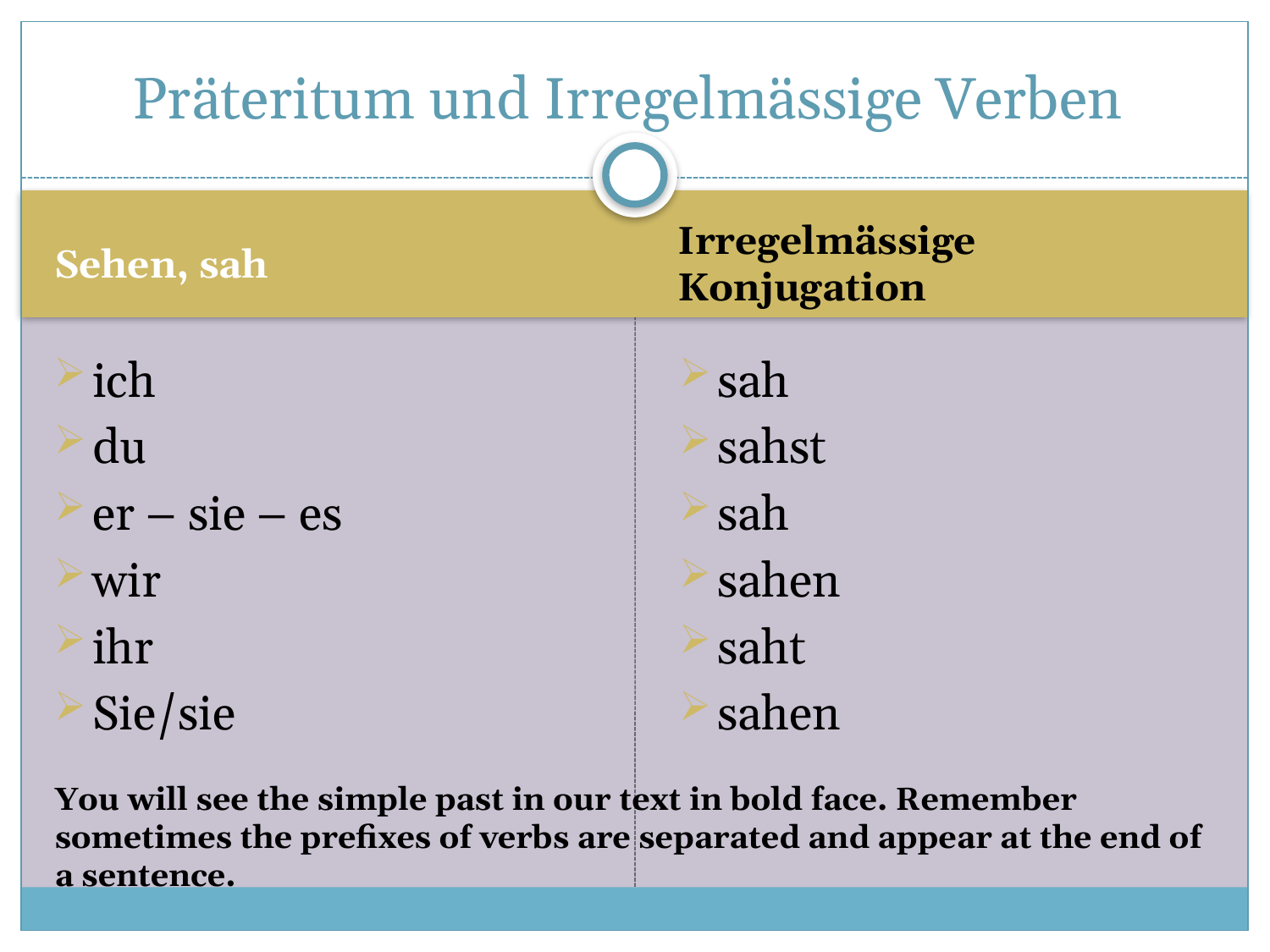

# Präteritum und Irregelmässige Verben
Sehen, sah
Irregelmässige Konjugation
ich
du
er – sie – es
wir
ihr
Sie/sie
sah
sahst
sah
sahen
saht
sahen
You will see the simple past in our text in bold face. Remember sometimes the prefixes of verbs are separated and appear at the end of a sentence.